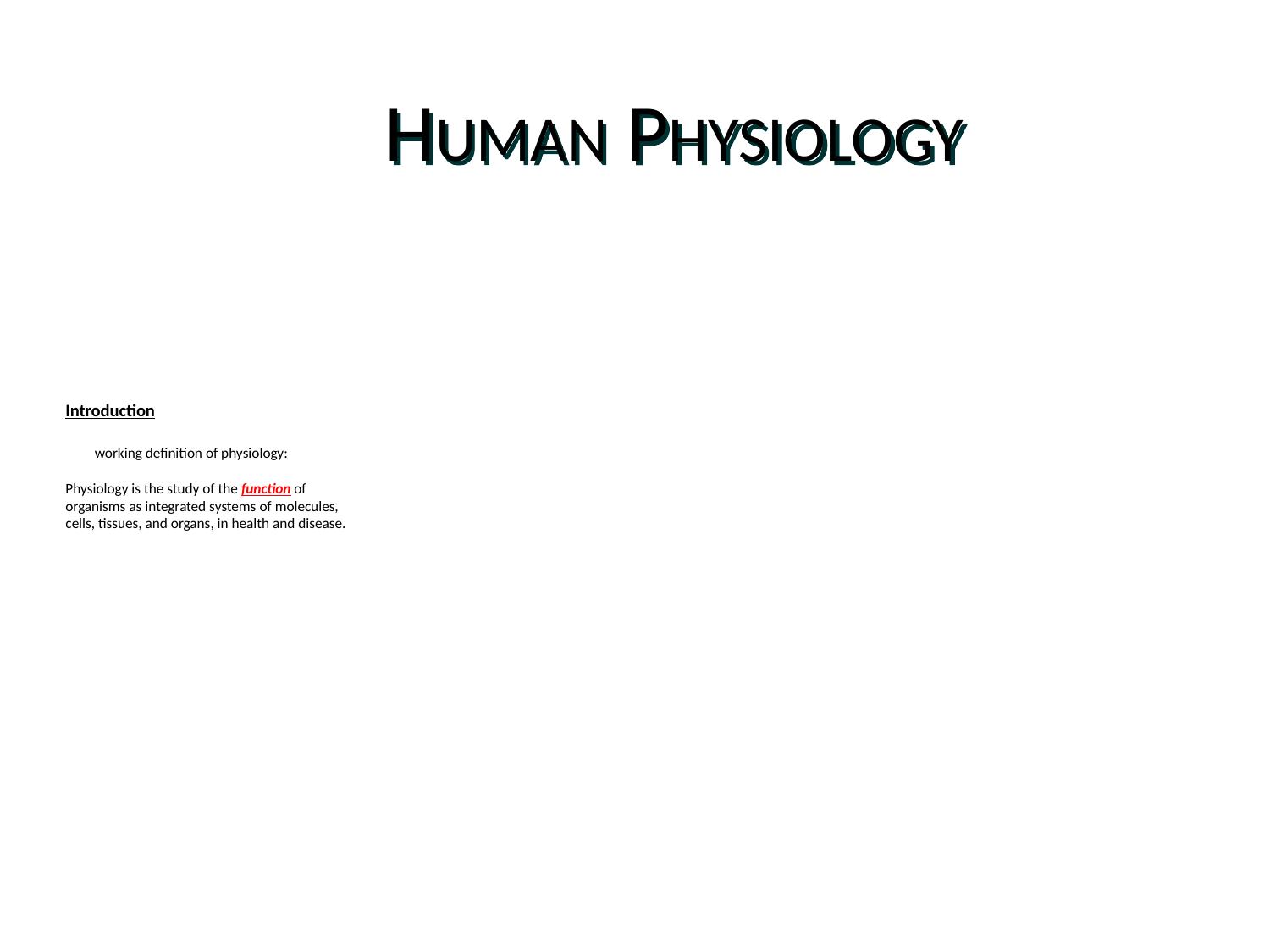

HUMAN PHYSIOLOGY
# Introduction working definition of physiology: Physiology is the study of the function of organisms as integrated systems of molecules, cells, tissues, and organs, in health and disease.